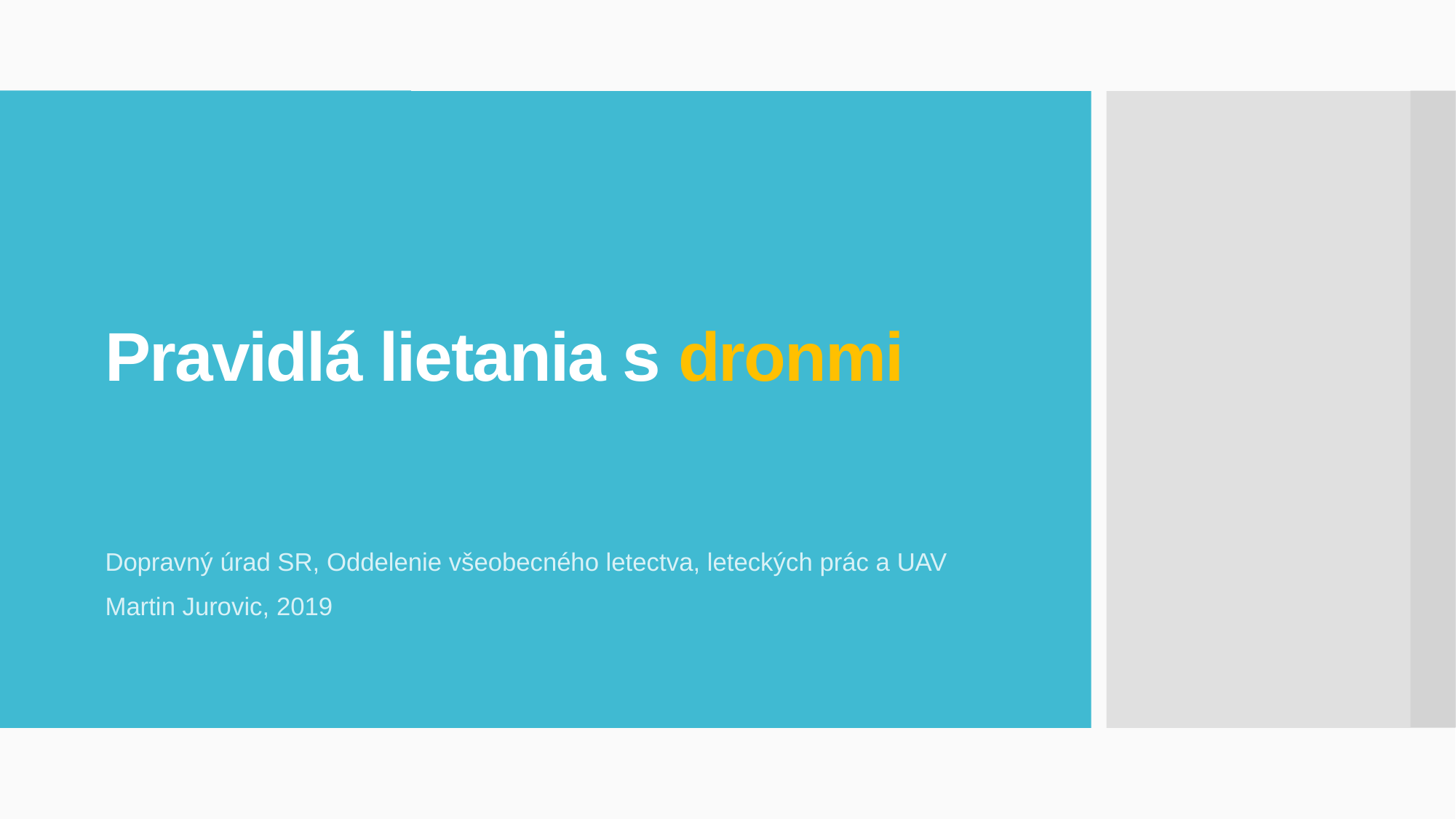

# Pravidlá lietania s dronmi
Dopravný úrad SR, Oddelenie všeobecného letectva, leteckých prác a UAV
Martin Jurovic, 2019